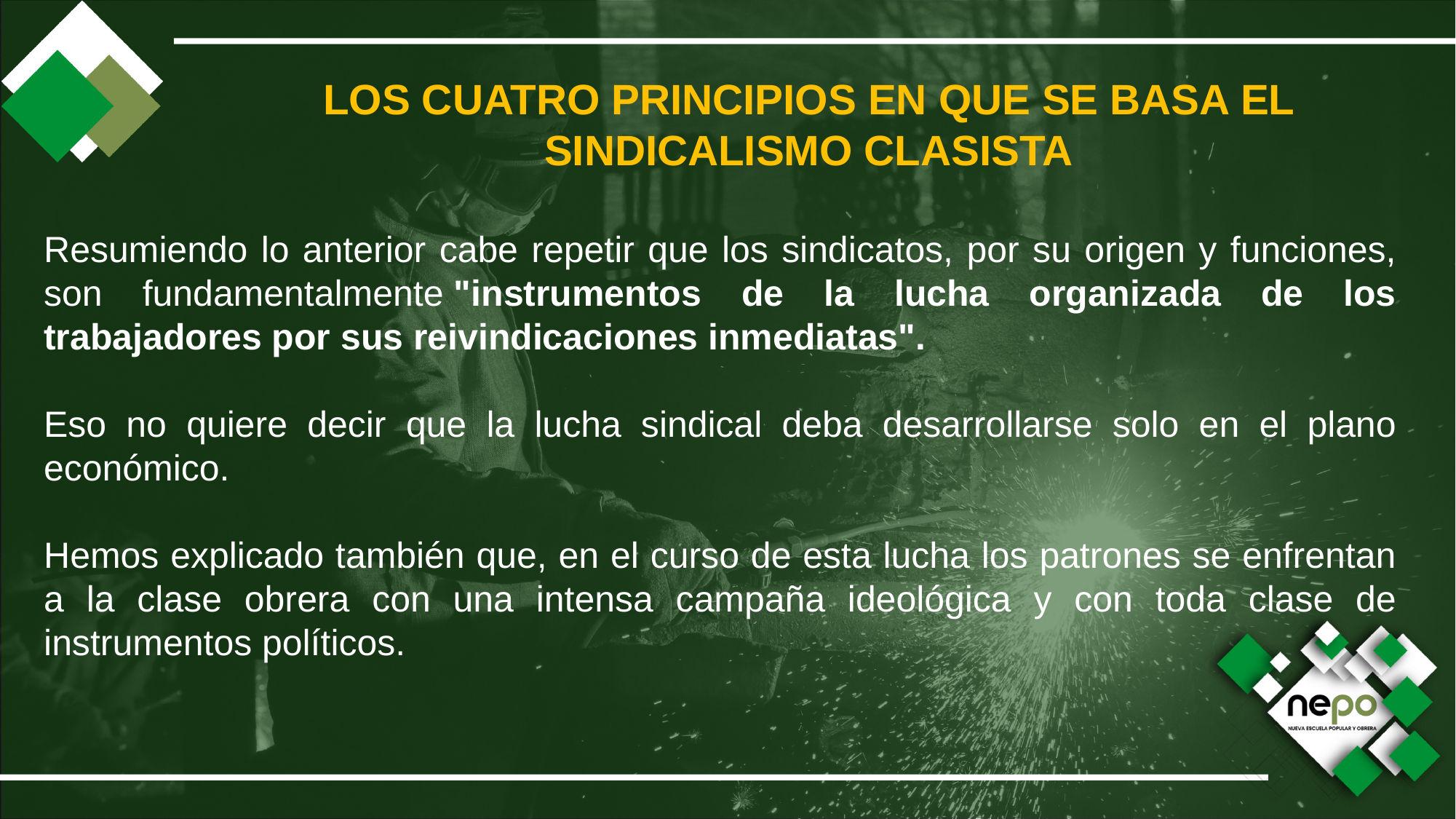

LOS CUATRO PRINCIPIOS EN QUE SE BASA EL SINDICALISMO CLASISTA
Resumiendo lo anterior cabe repetir que los sindicatos, por su origen y funciones, son fundamentalmente "instrumentos de la lucha organizada de los trabajadores por sus reivindicaciones inmediatas".

Eso no quiere decir que la lucha sindical deba desarrollarse solo en el plano económico.

Hemos explicado también que, en el curso de esta lucha los patrones se enfrentan a la clase obrera con una intensa campaña ideológica y con toda clase de instrumentos políticos.